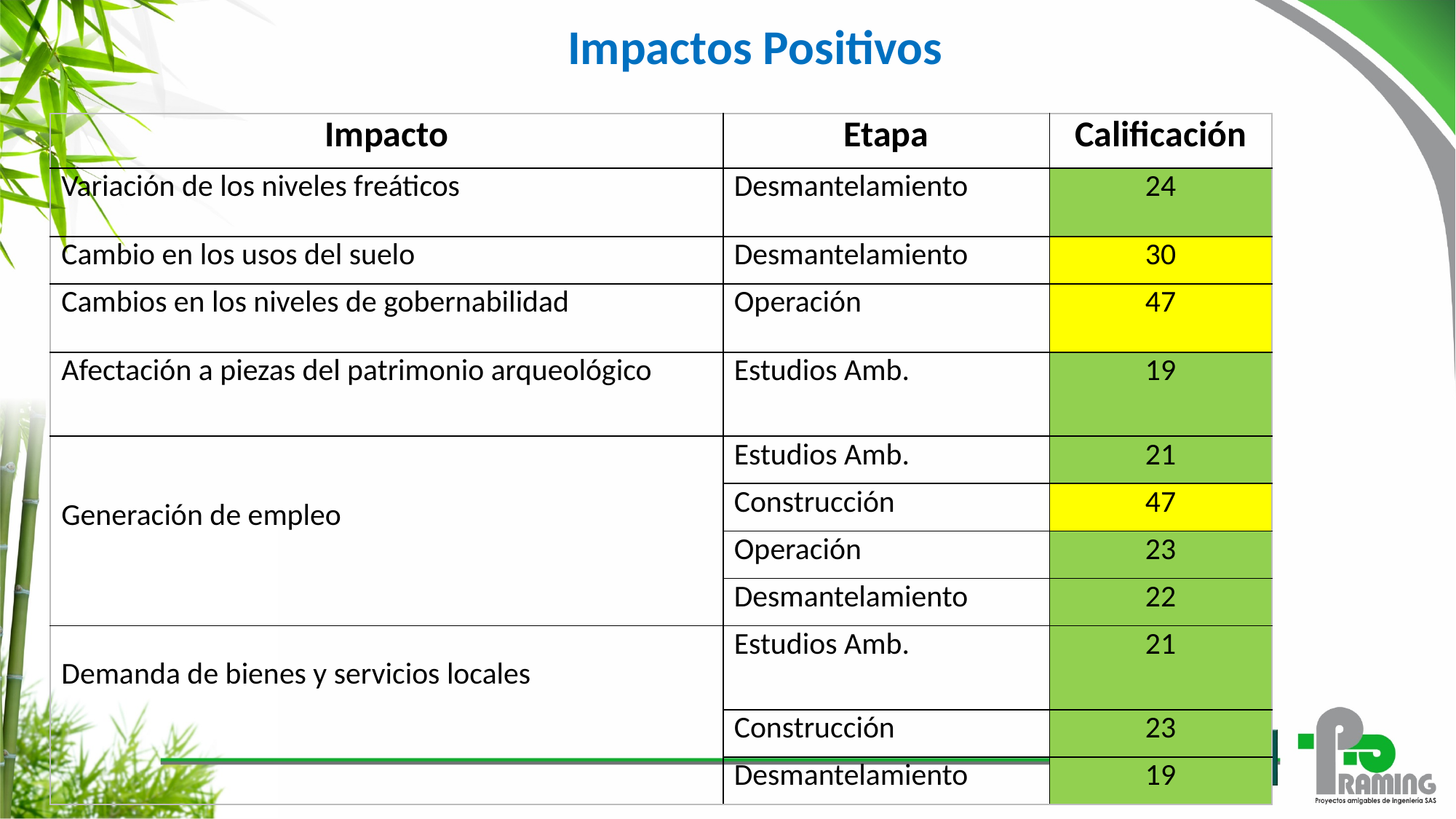

Impactos Positivos

| Impacto | Etapa | Calificación |
| --- | --- | --- |
| Variación de los niveles freáticos | Desmantelamiento | 24 |
| Cambio en los usos del suelo | Desmantelamiento | 30 |
| Cambios en los niveles de gobernabilidad | Operación | 47 |
| Afectación a piezas del patrimonio arqueológico | Estudios Amb. | 19 |
| Generación de empleo | Estudios Amb. | 21 |
|  | Construcción | 47 |
|  | Operación | 23 |
|  | Desmantelamiento | 22 |
| Demanda de bienes y servicios locales | Estudios Amb. | 21 |
|  | Construcción | 23 |
|  | Desmantelamiento | 19 |